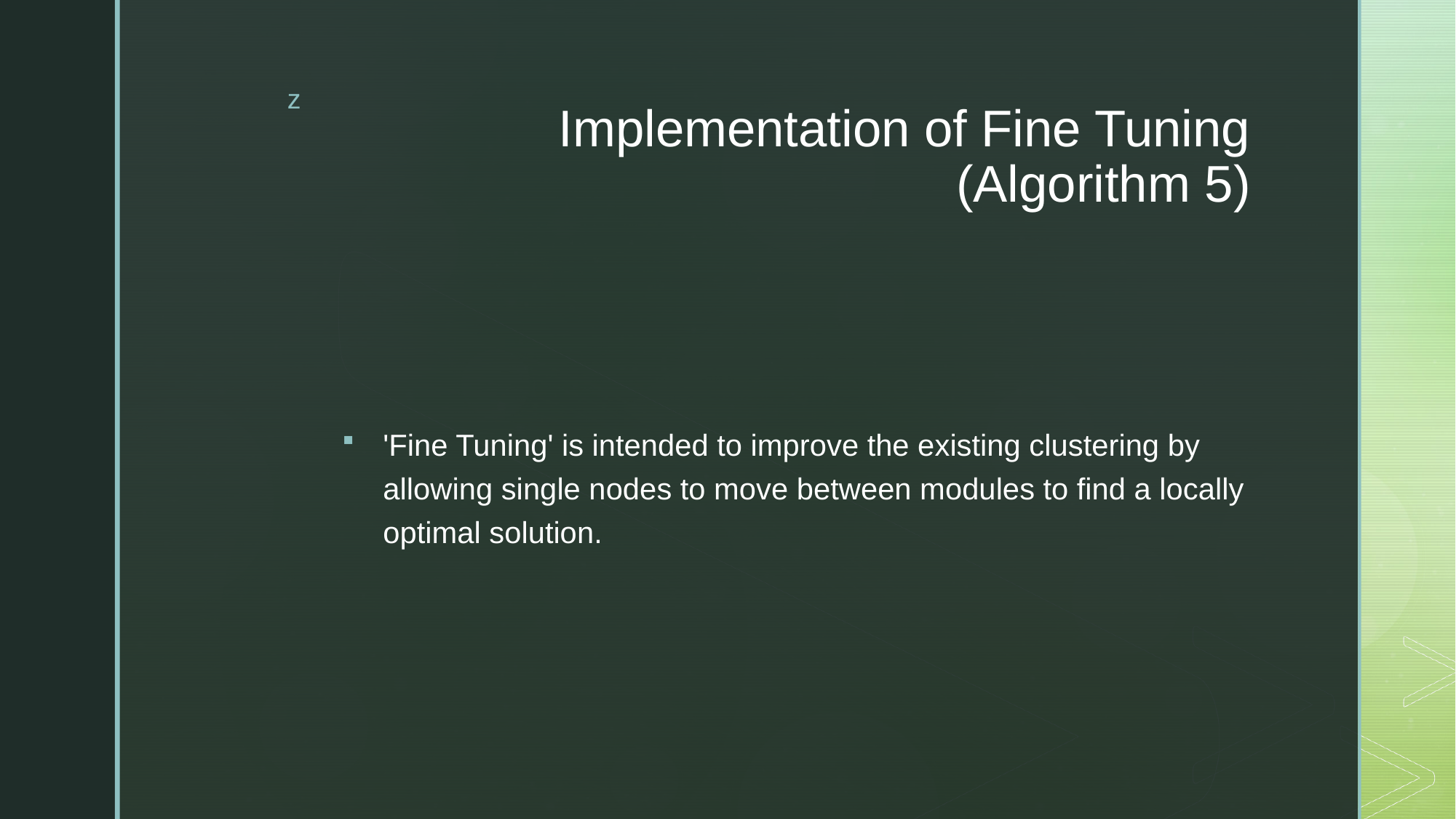

# Implementation of Fine Tuning (Algorithm 5)
'Fine Tuning' is intended to improve the existing clustering by allowing single nodes to move between modules to find a locally optimal solution.